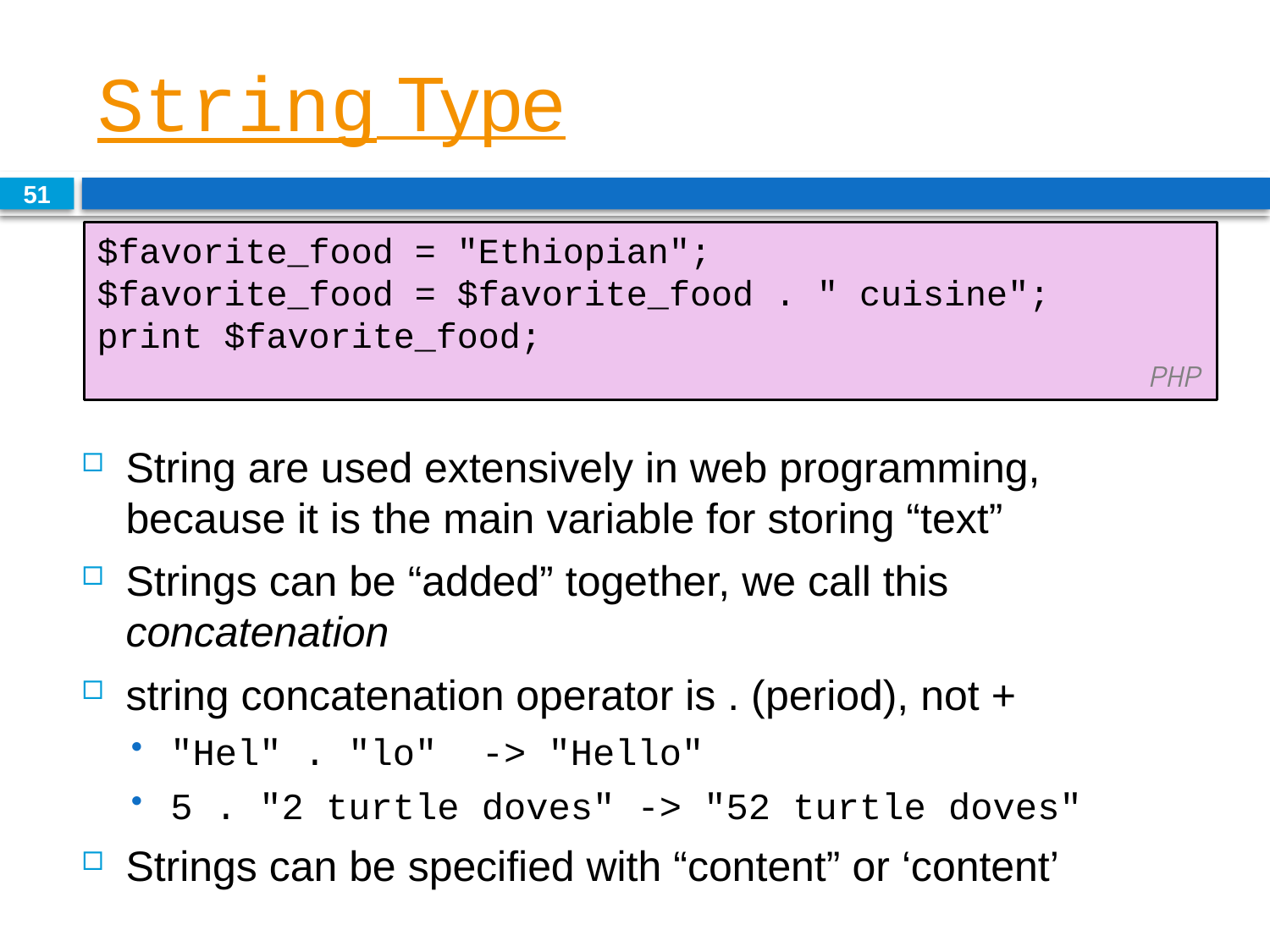

# String Type
51
$favorite_food = "Ethiopian";
$favorite_food = $favorite_food . " cuisine";
print $favorite_food; 				  									  PHP
String are used extensively in web programming, because it is the main variable for storing “text”
Strings can be “added” together, we call this concatenation
string concatenation operator is . (period), not +
"Hel" . "lo"  -> "Hello"
5 . "2 turtle doves" -> "52 turtle doves"
Strings can be specified with “content” or ‘content’